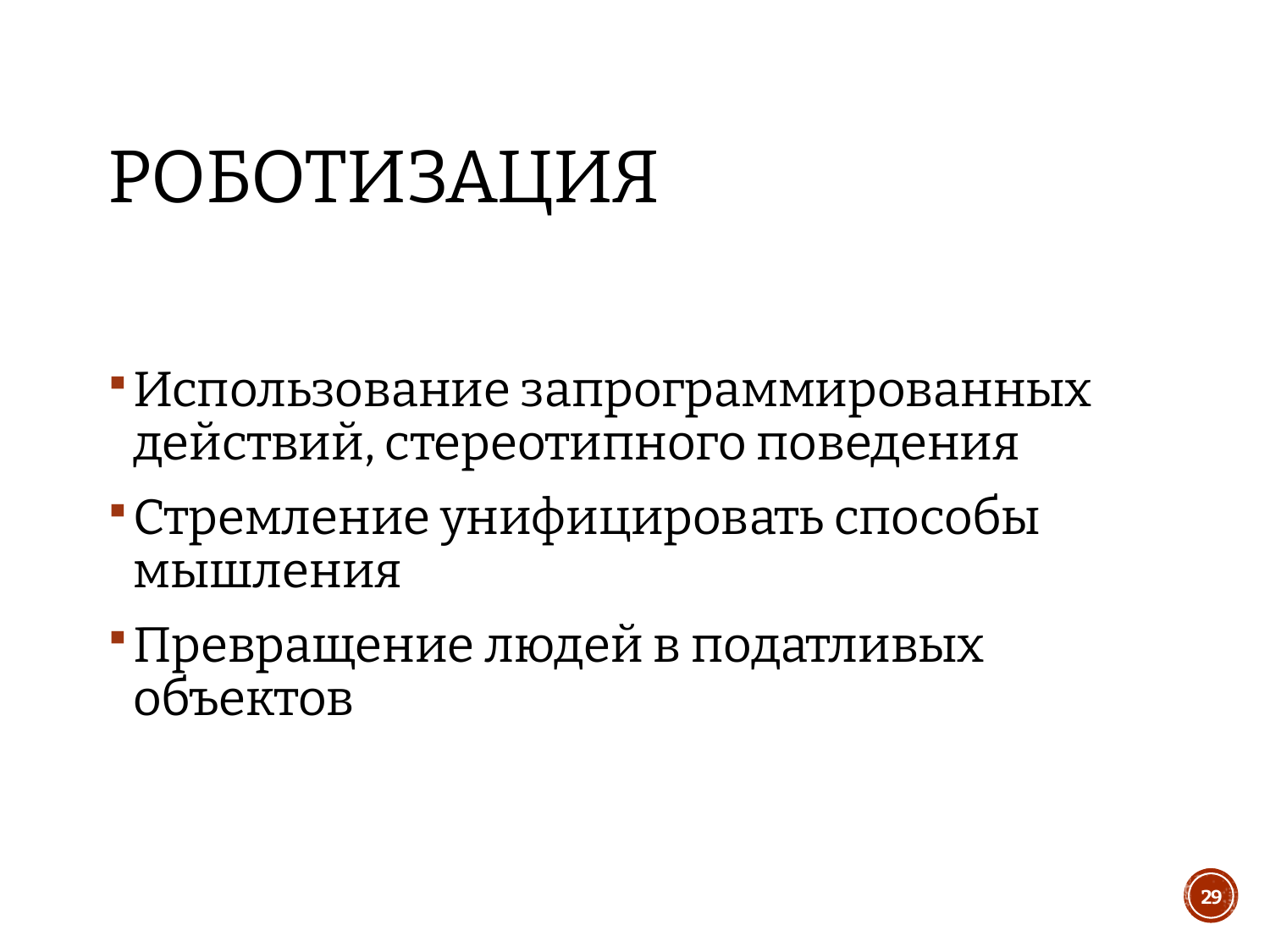

# Роботизация

Использование запрограммированных действий, стереотипного поведения
Стремление унифицировать способы мышления
Превращение людей в податливых объектов
29